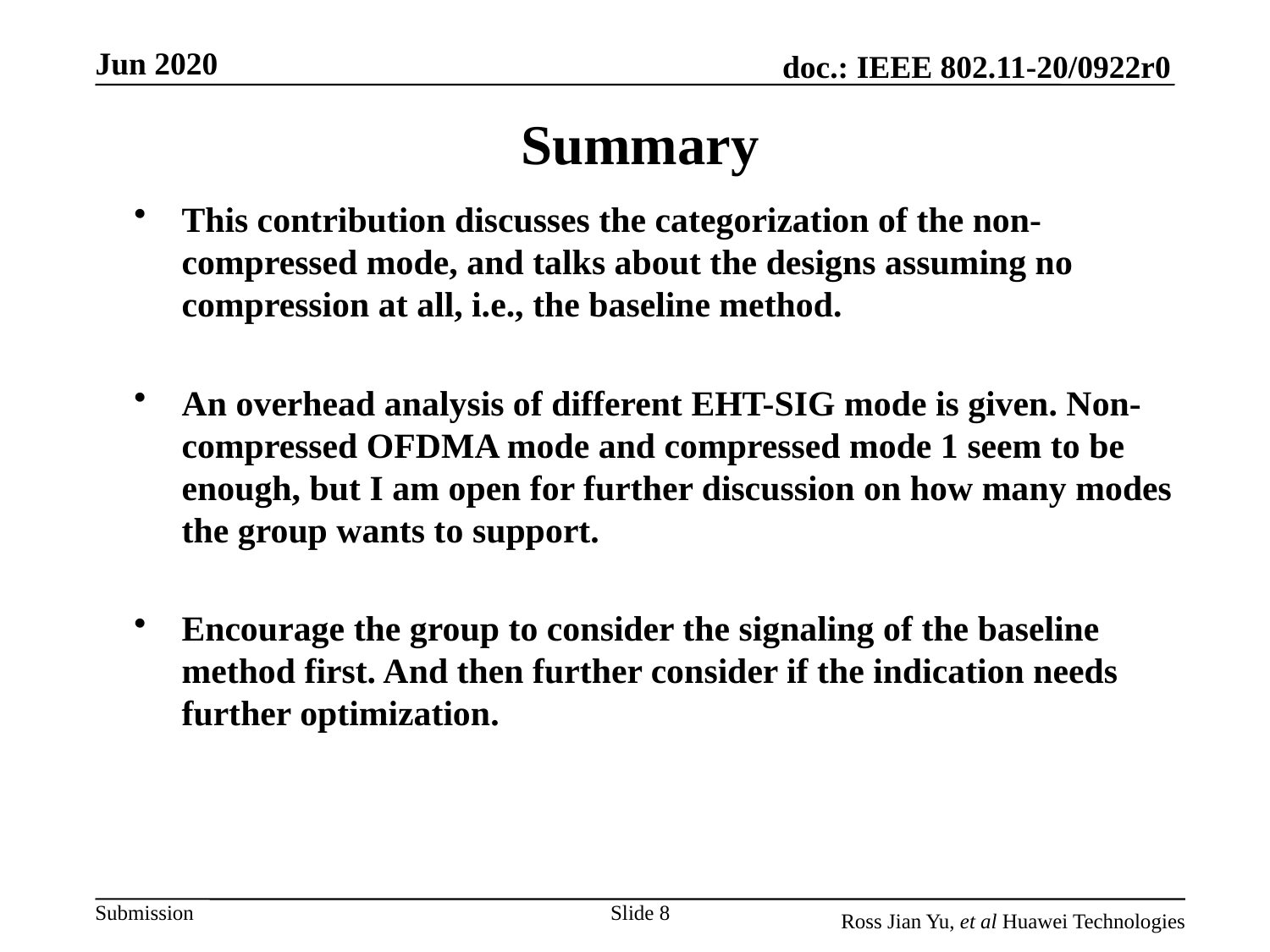

Summary
This contribution discusses the categorization of the non-compressed mode, and talks about the designs assuming no compression at all, i.e., the baseline method.

An overhead analysis of different EHT-SIG mode is given. Non-compressed OFDMA mode and compressed mode 1 seem to be enough, but I am open for further discussion on how many modes the group wants to support.

Encourage the group to consider the signaling of the baseline method first. And then further consider if the indication needs further optimization.

Slide 8